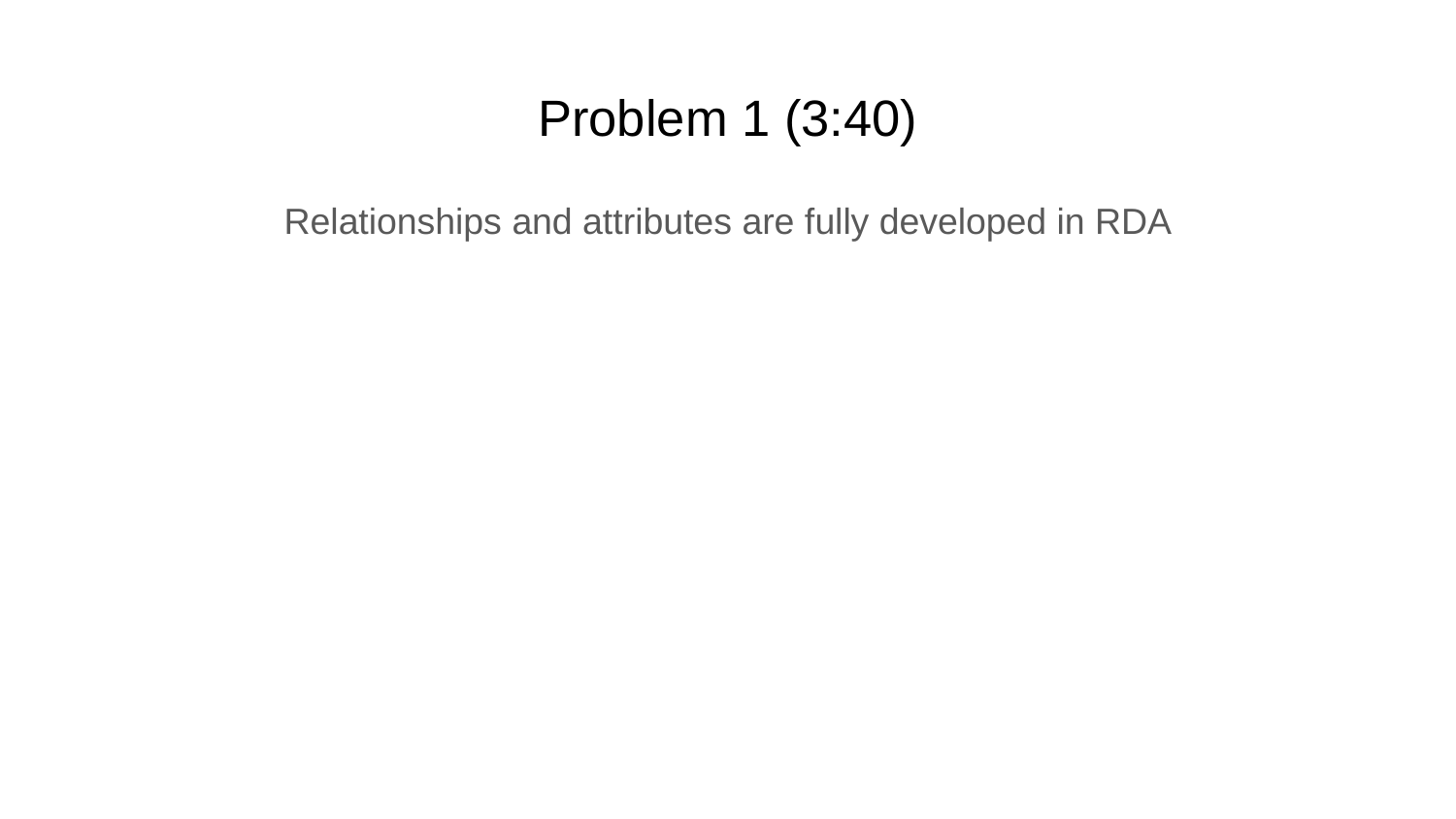

# Problem 1 (3:40)
Relationships and attributes are fully developed in RDA